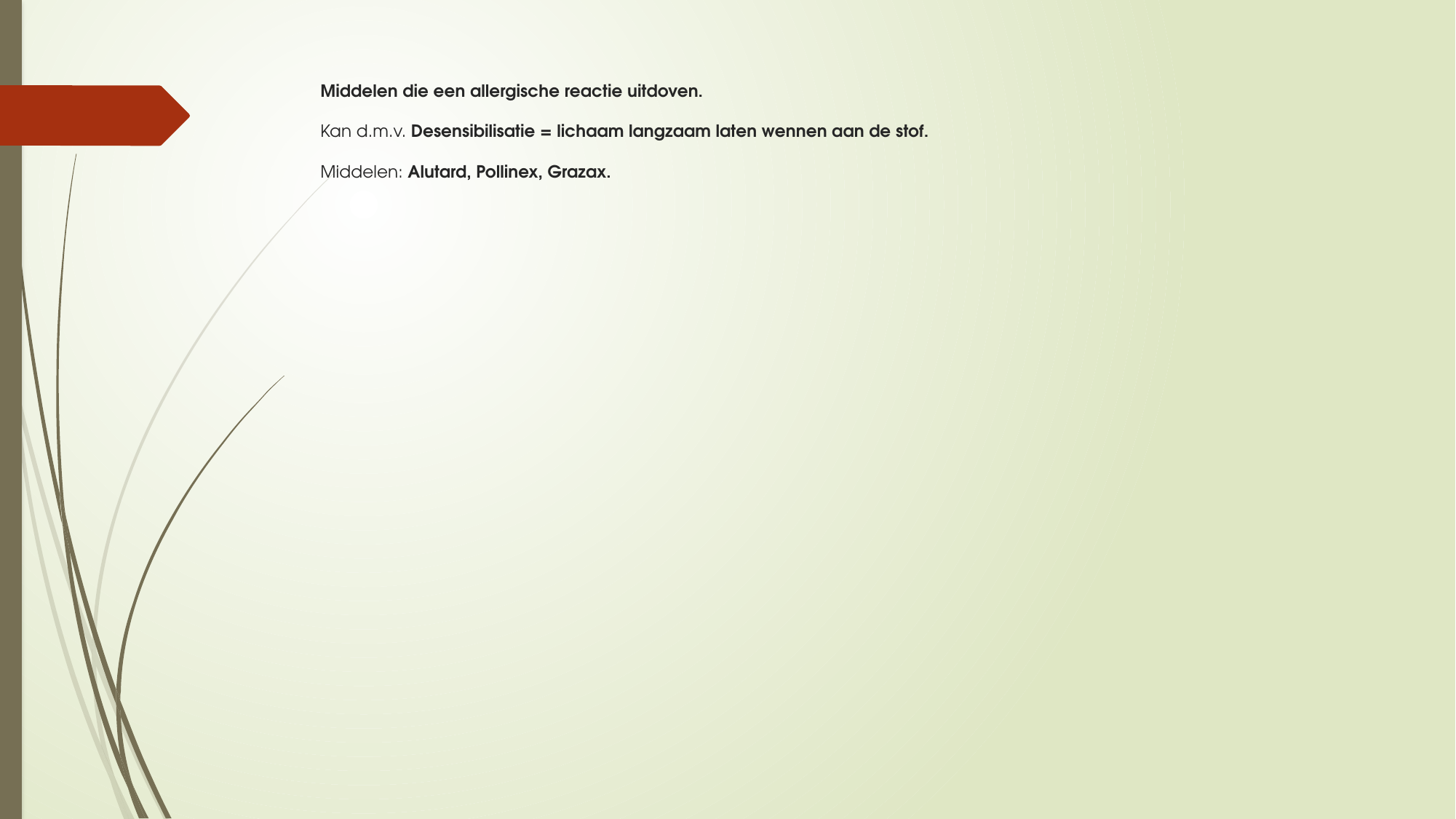

# Middelen die een allergische reactie uitdoven. Kan d.m.v. Desensibilisatie = lichaam langzaam laten wennen aan de stof. Middelen: Alutard, Pollinex, Grazax.